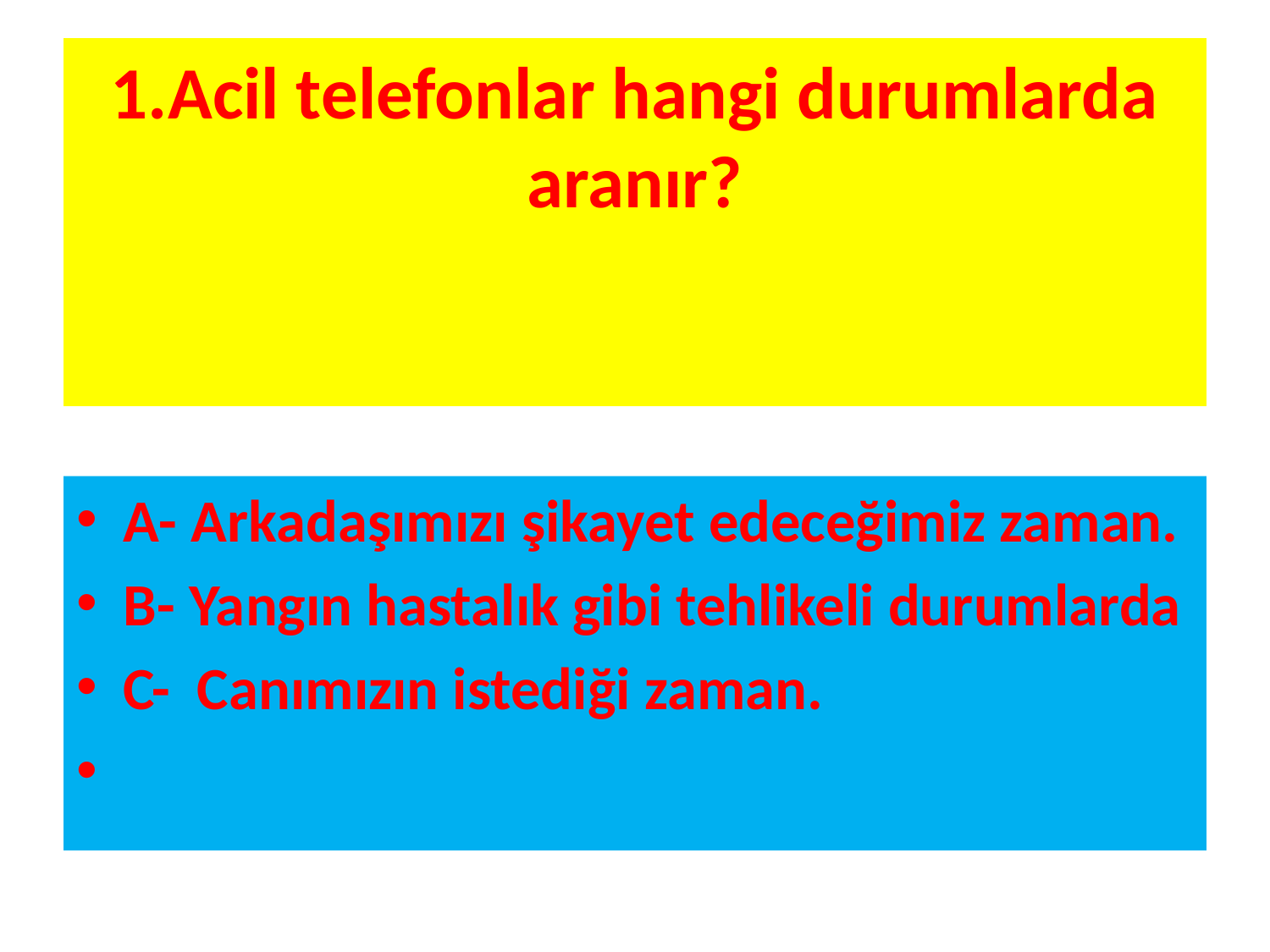

# 1.Acil telefonlar hangi durumlarda aranır?
A- Arkadaşımızı şikayet edeceğimiz zaman.
B- Yangın hastalık gibi tehlikeli durumlarda
C-  Canımızın istediği zaman.